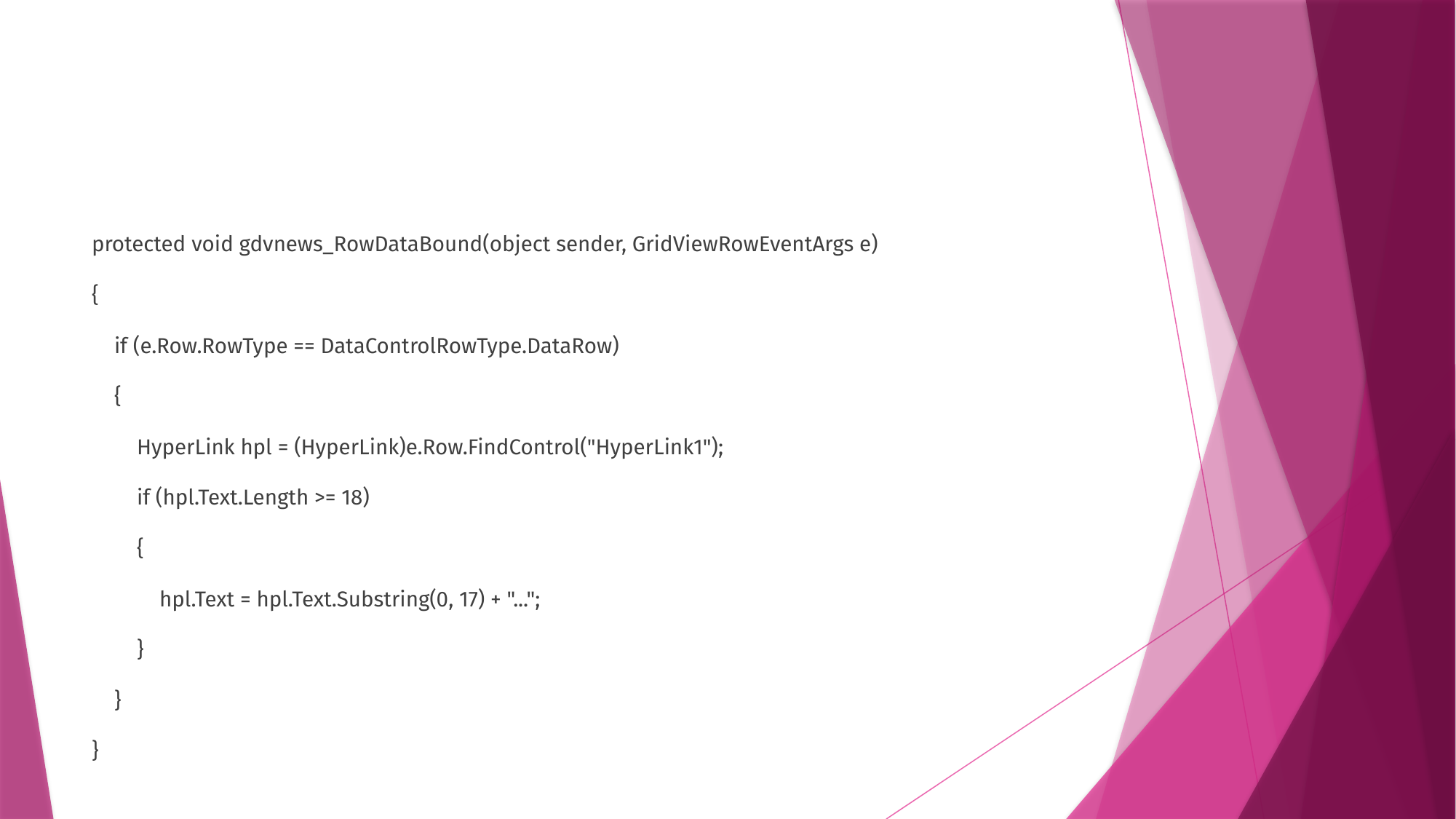

#
protected void gdvnews_RowDataBound(object sender, GridViewRowEventArgs e)
{
    if (e.Row.RowType == DataControlRowType.DataRow)
    {
        HyperLink hpl = (HyperLink)e.Row.FindControl("HyperLink1");
        if (hpl.Text.Length >= 18)
        {
            hpl.Text = hpl.Text.Substring(0, 17) + "...";
        }
    }
}